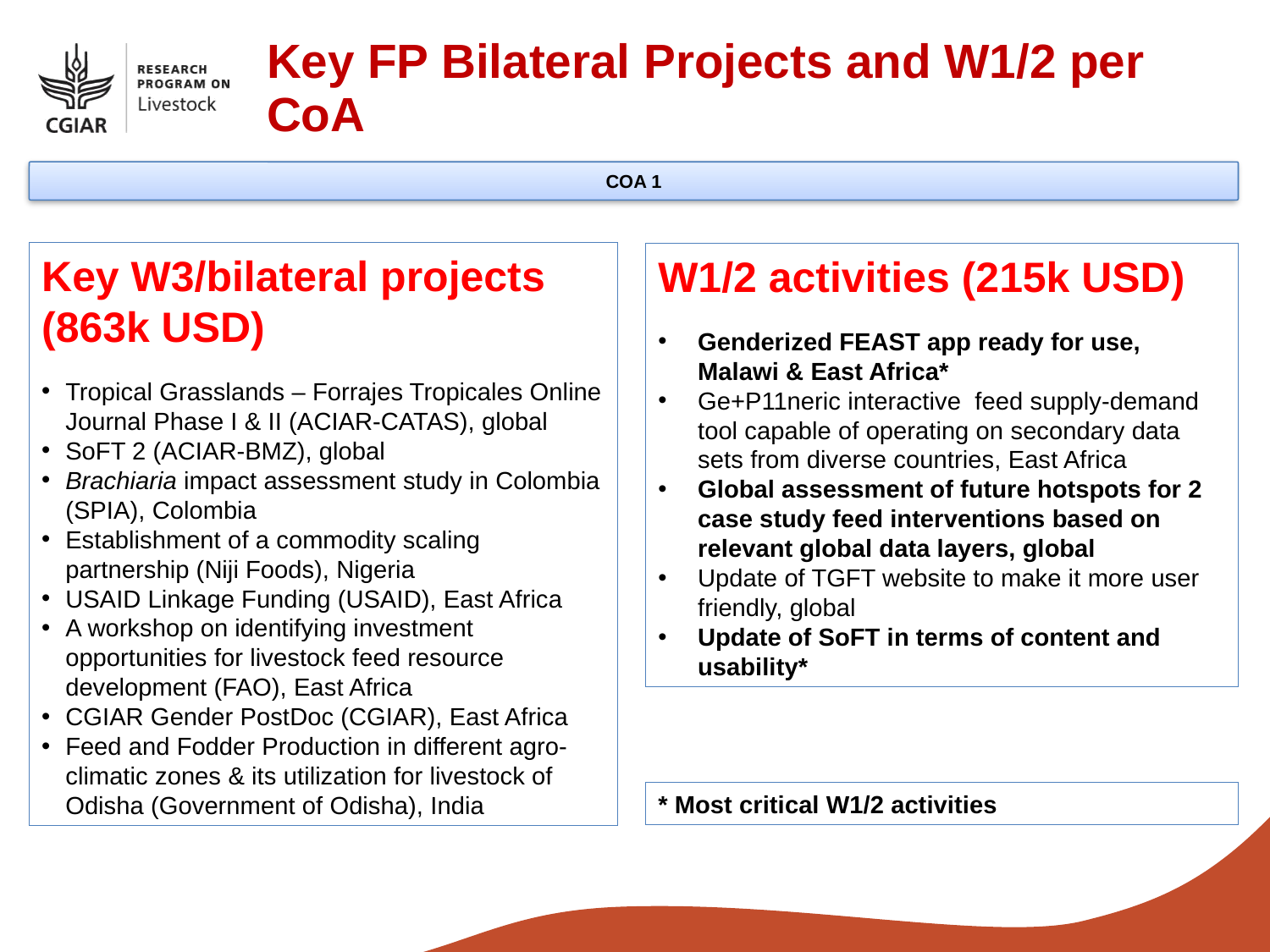

Key FP Bilateral Projects and W1/2 per CoA
COA 1
Key W3/bilateral projects (863k USD)

Tropical Grasslands – Forrajes Tropicales Online Journal Phase I & II (ACIAR-CATAS), global
SoFT 2 (ACIAR-BMZ), global
Brachiaria impact assessment study in Colombia (SPIA), Colombia
Establishment of a commodity scaling partnership (Niji Foods), Nigeria
USAID Linkage Funding (USAID), East Africa
A workshop on identifying investment opportunities for livestock feed resource development (FAO), East Africa
CGIAR Gender PostDoc (CGIAR), East Africa
Feed and Fodder Production in different agro-climatic zones & its utilization for livestock of Odisha (Government of Odisha), India
W1/2 activities (215k USD)

Genderized FEAST app ready for use, Malawi & East Africa*
Ge+P11neric interactive  feed supply-demand tool capable of operating on secondary data sets from diverse countries, East Africa
Global assessment of future hotspots for 2 case study feed interventions based on relevant global data layers, global
Update of TGFT website to make it more user friendly, global
Update of SoFT in terms of content and usability*

* Most critical W1/2 activities